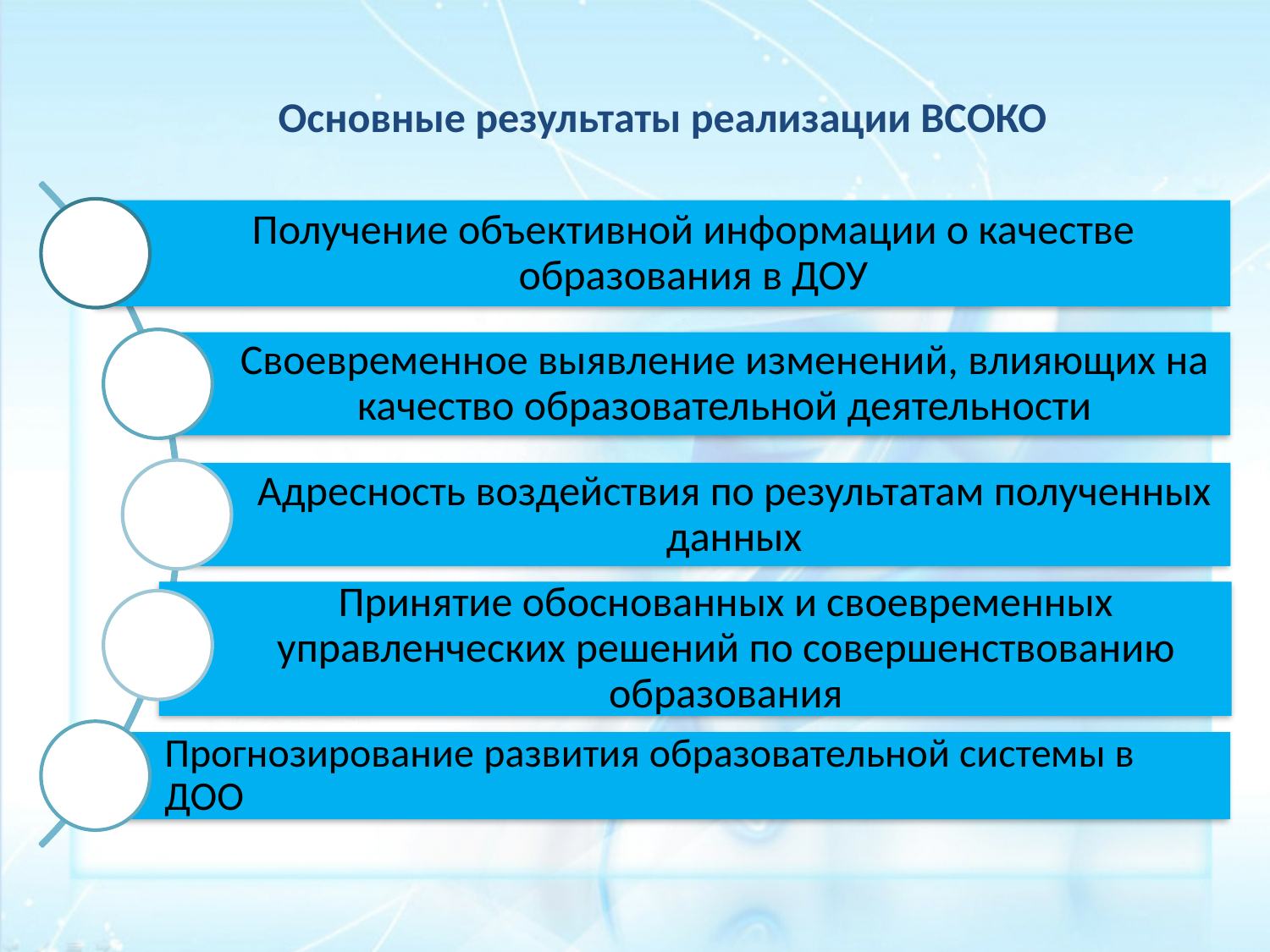

Основные результаты реализации ВСОКО
Получение объективной информации о качестве образования в ДОУ
Своевременное выявление изменений, влияющих на качество образовательной деятельности
Адресность воздействия по результатам полученных данных
Принятие обоснованных и своевременных управленческих решений по совершенствованию образования
Прогнозирование развития образовательной системы в ДОО